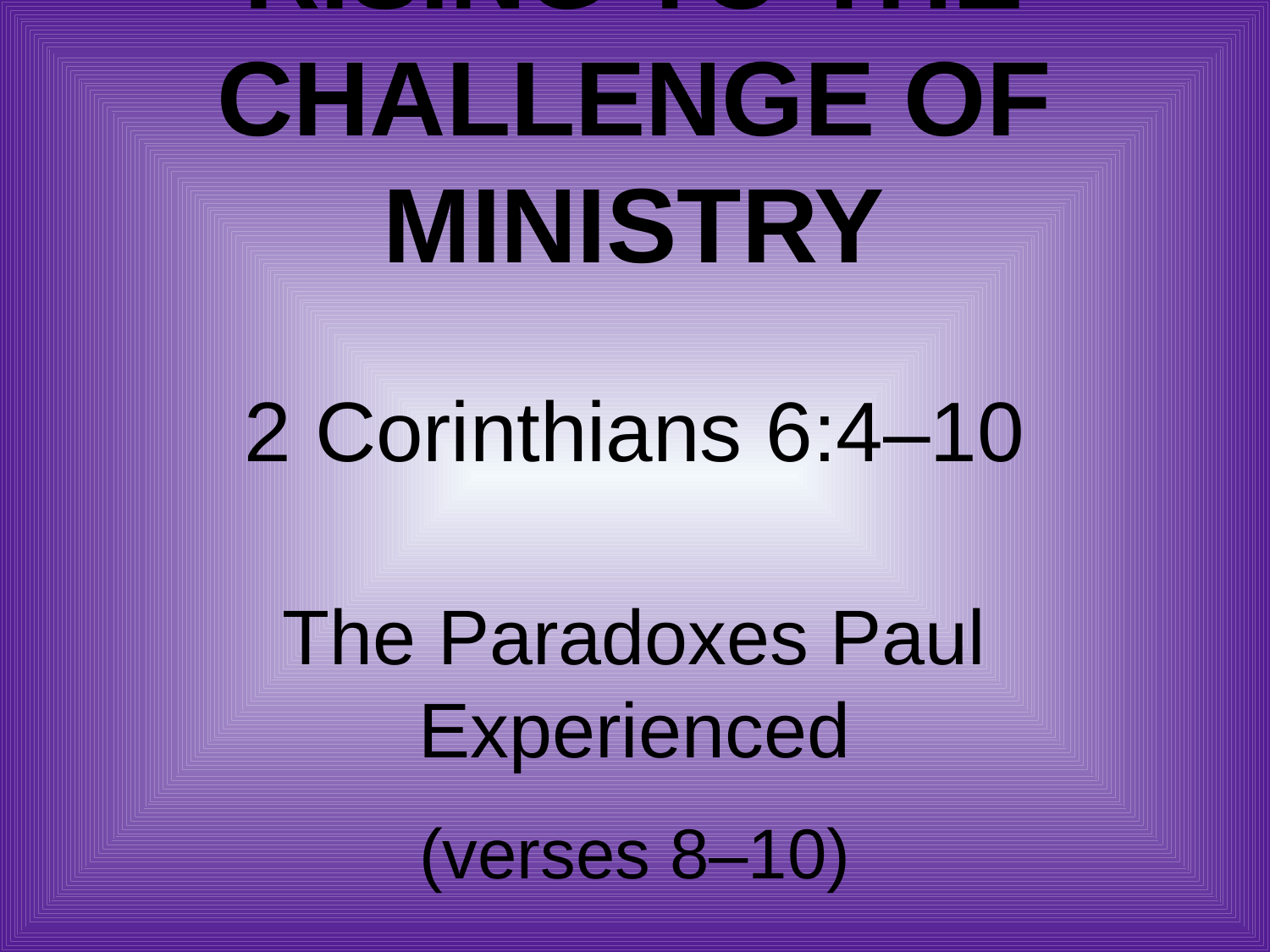

# Rising to the Challenge of Ministry
2 Corinthians 6:4–10

The Paradoxes Paul Experienced
(verses 8–10)